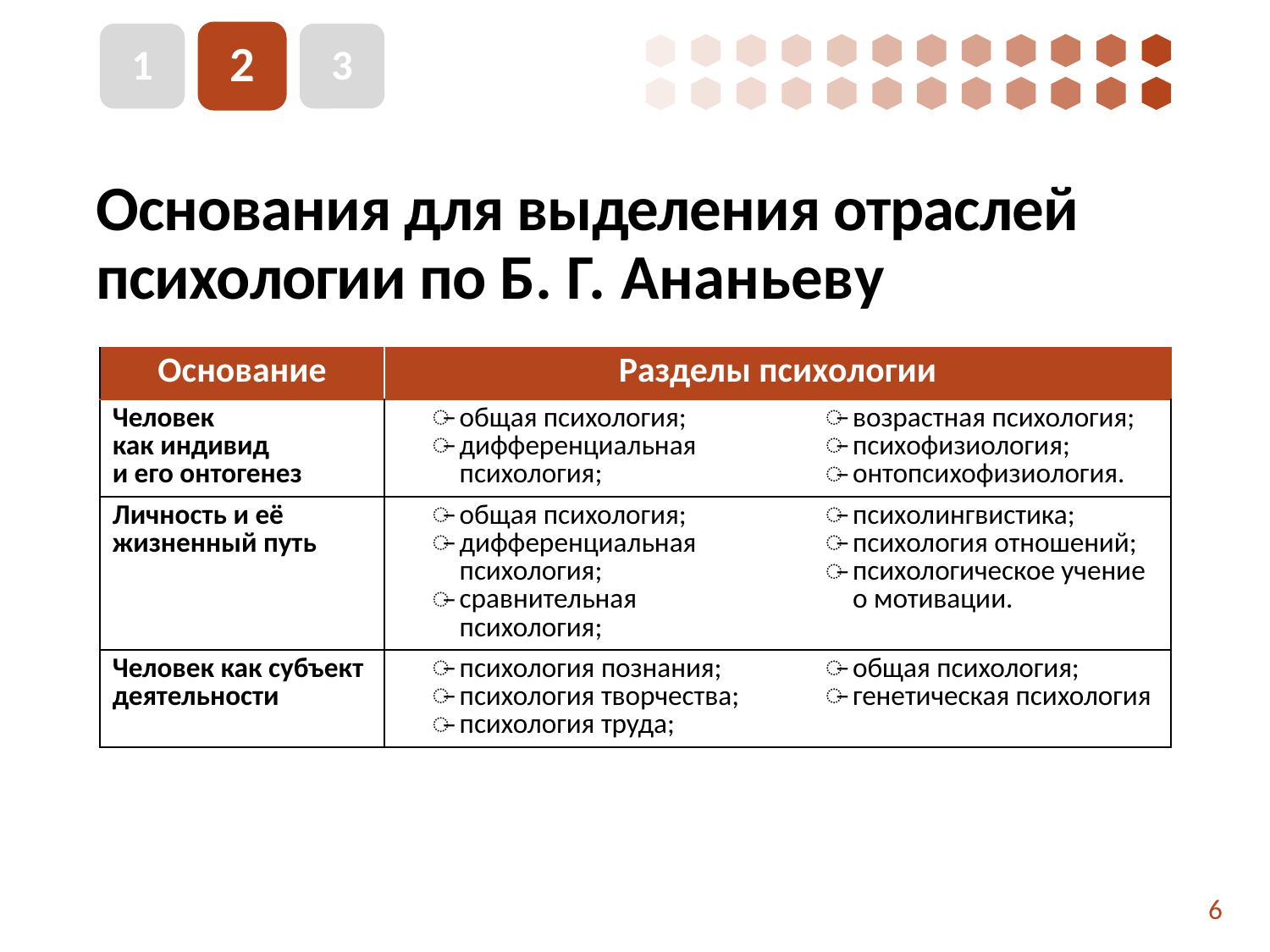

2
3
1

# Основания для выделения отраслей психологии по Б. Г. Ананьеву
| Основание | Разделы психологии |  |
| --- | --- | --- |
| Человек как индивид и его онтогенез | общая психология; дифференциальная психология; | возрастная психология; психофизиология; онтопсихофизиология. |
| Личность и её жизненный путь | общая психология; дифференциальная психология; сравнительная психология; | психолингвистика; психология отношений; психологическое учение о мотивации. |
| Человек как субъект деятельности | психология познания; психология творчества; психология труда; | общая психология; генетическая психология |
6